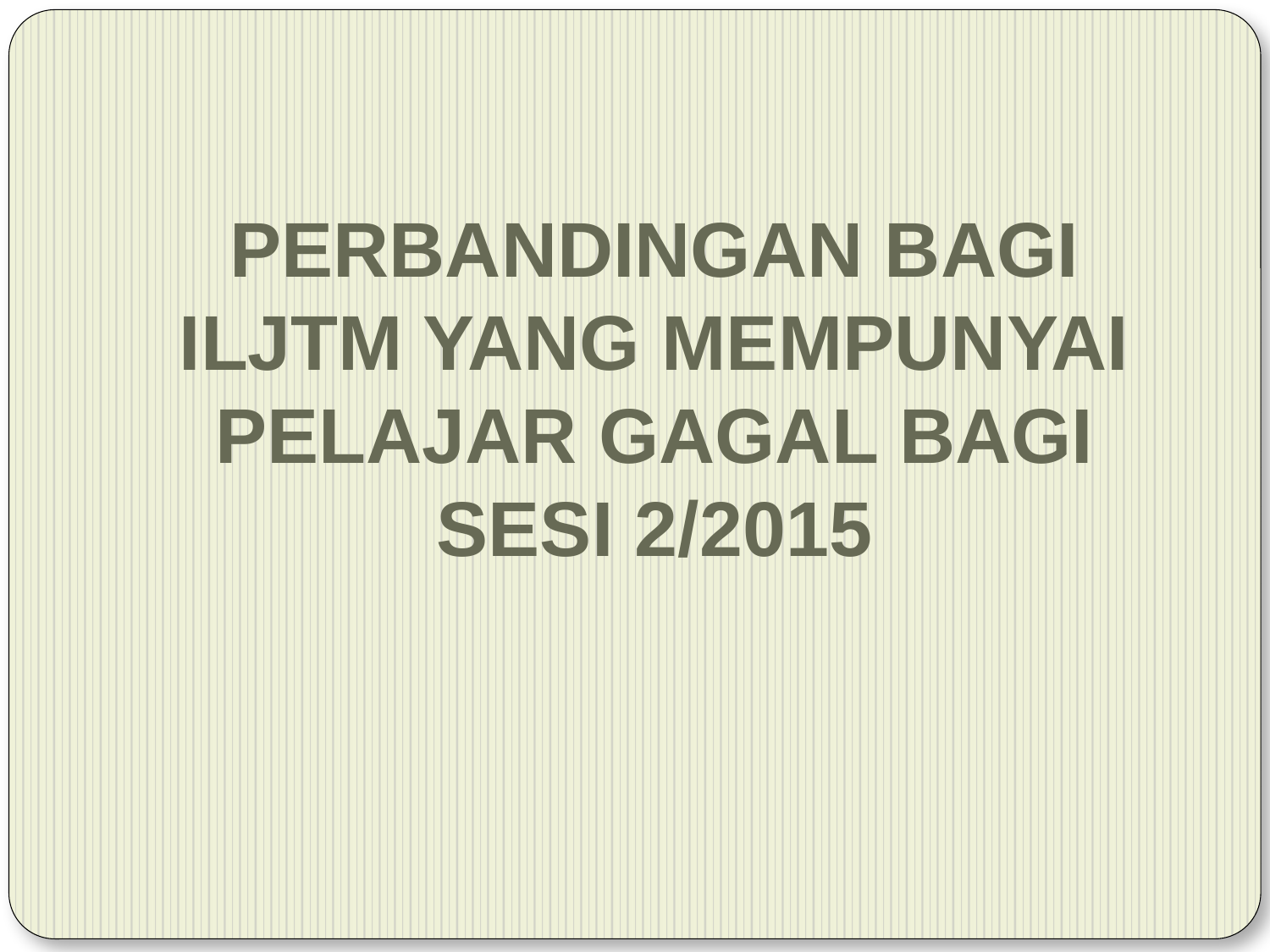

# PERBANDINGAN BAGI ILJTM YANG MEMPUNYAI PELAJAR GAGAL BAGI SESI 2/2015